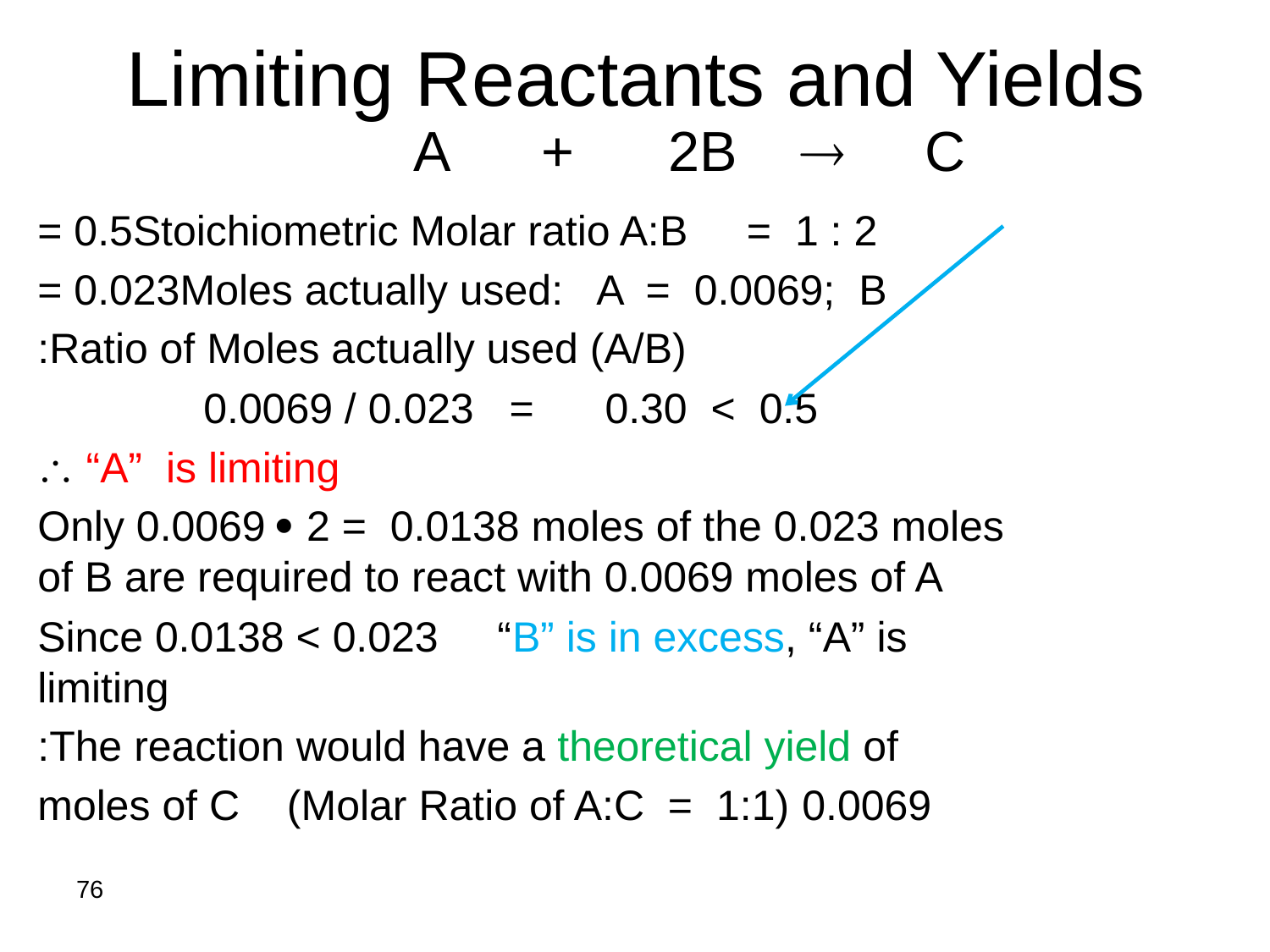

# Limiting Reactants and Yields
                        A      +      2B    →     C
Stoichiometric Molar ratio A:B     =  1 : 2	= 0.5
Moles actually used:   A  =  0.0069;  B	= 0.023
Ratio of Moles actually used (A/B):
              0.0069 / 0.023   =      0.30  <  0.5
∴ “A”  is limiting
Only 0.0069 • 2 =  0.0138 moles of the 0.023 moles of B are required to react with 0.0069 moles of A
Since 0.0138 < 0.023     “B” is in excess, “A” is limiting
The reaction would have a theoretical yield of:
     0.0069 moles of C    (Molar Ratio of A:C  =  1:1)
76